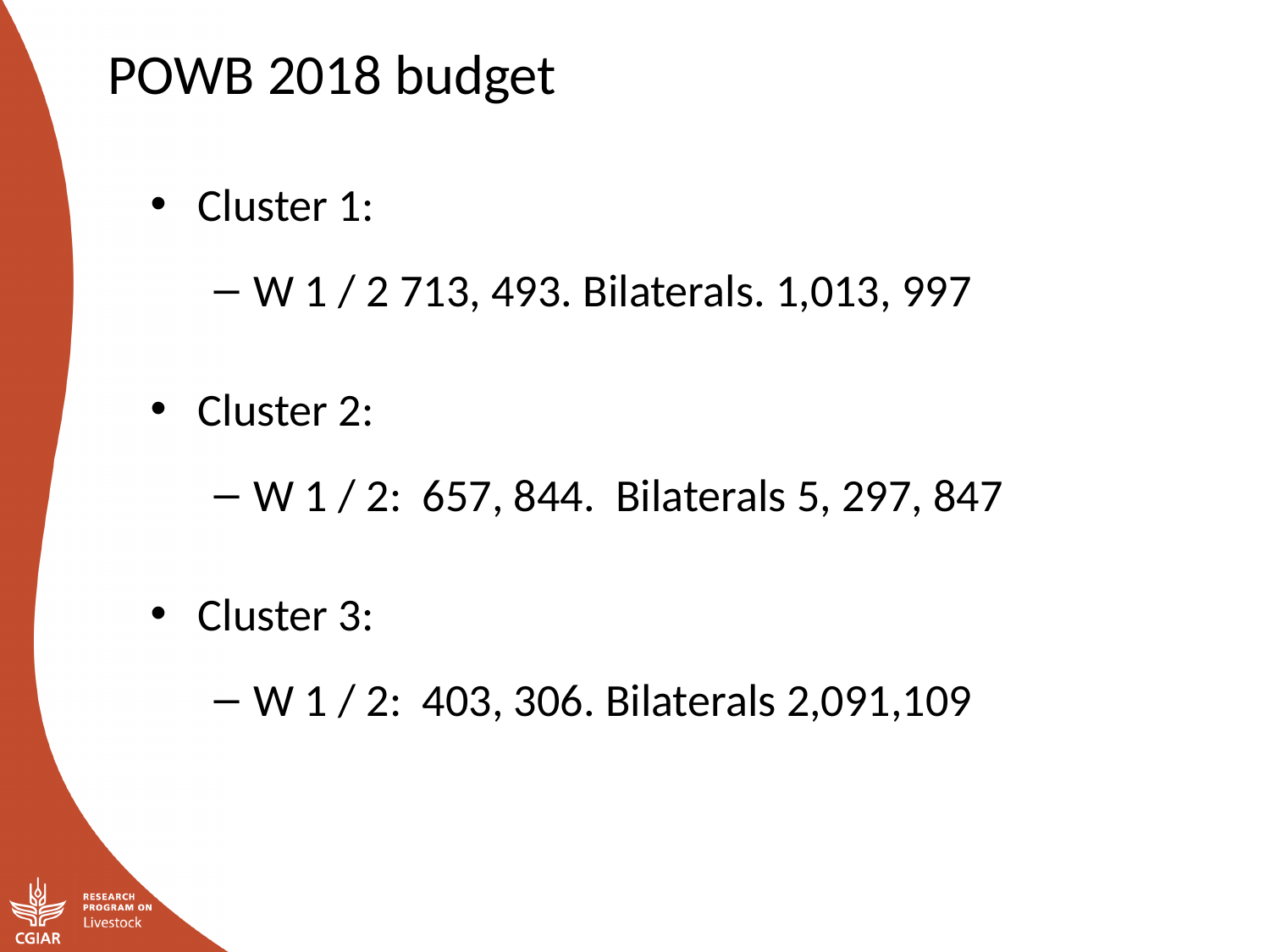

POWB 2018 budget
Cluster 1:
W 1 / 2 713, 493. Bilaterals. 1,013, 997
Cluster 2:
W 1 / 2:  657, 844.  Bilaterals 5, 297, 847
Cluster 3:
W 1 / 2:  403, 306. Bilaterals 2,091,109